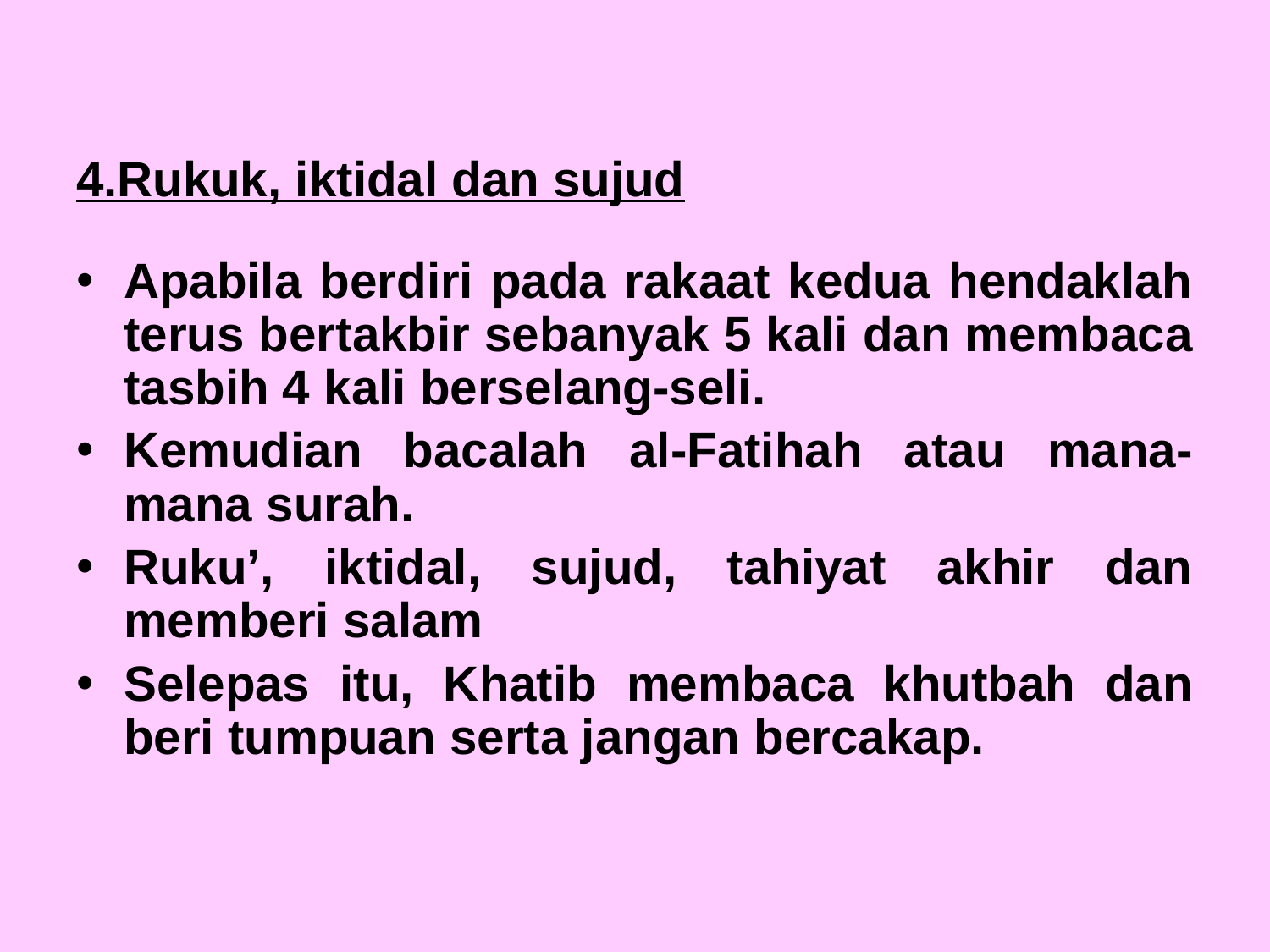

4.Rukuk, iktidal dan sujud

Apabila berdiri pada rakaat kedua hendaklah terus bertakbir sebanyak 5 kali dan membaca tasbih 4 kali berselang-seli.
Kemudian bacalah al-Fatihah atau mana-mana surah.
Ruku’, iktidal, sujud, tahiyat akhir dan memberi salam
Selepas itu, Khatib membaca khutbah dan beri tumpuan serta jangan bercakap.